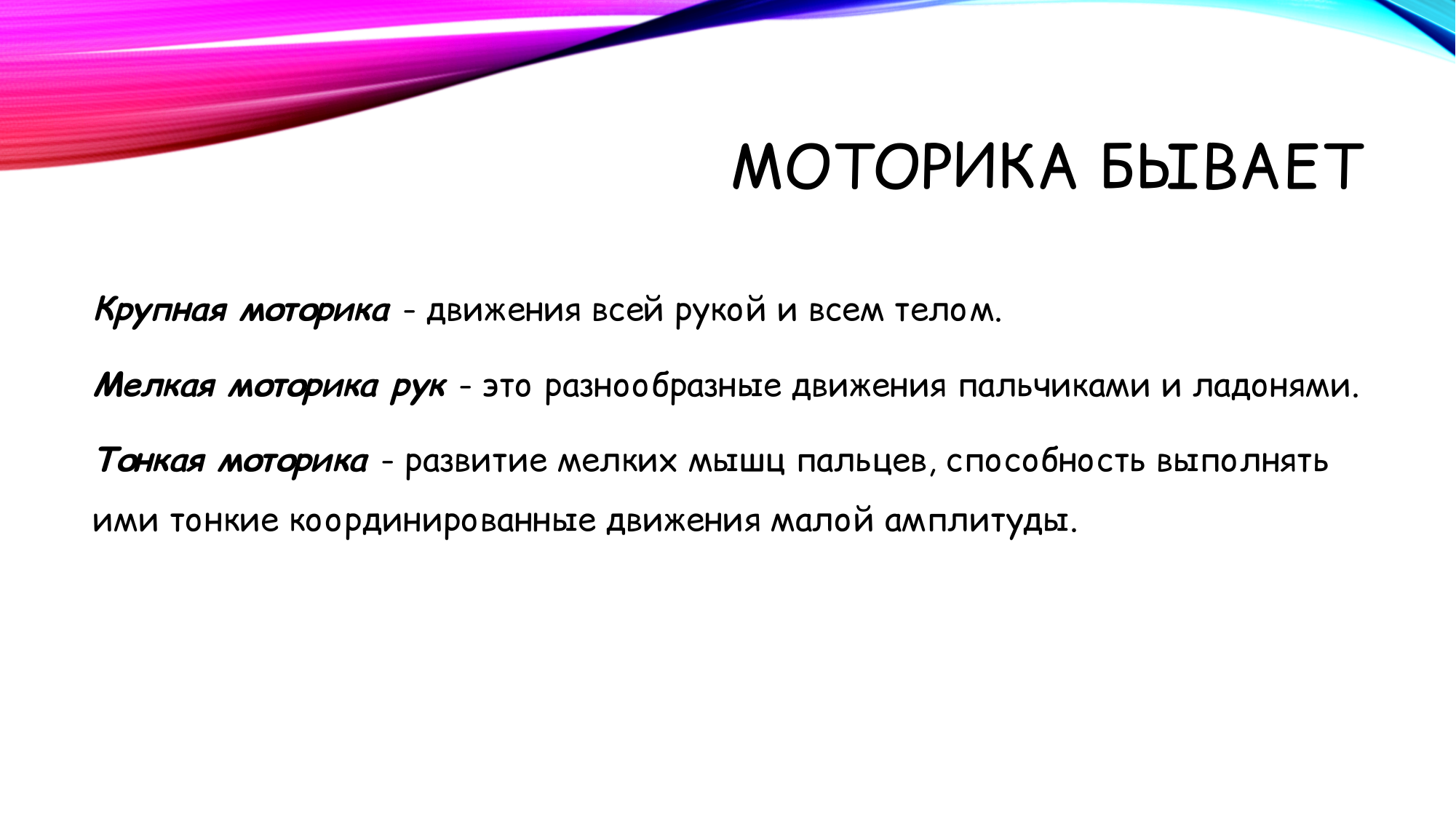

# Моторика бывает
Крупная моторика - движения всей рукой и всем телом.
Мелкая моторика рук - это разнообразные движения пальчиками и ладонями.
Тонкая моторика - развитие мелких мышц пальцев, способность выполнять ими тонкие координированные движения малой амплитуды.